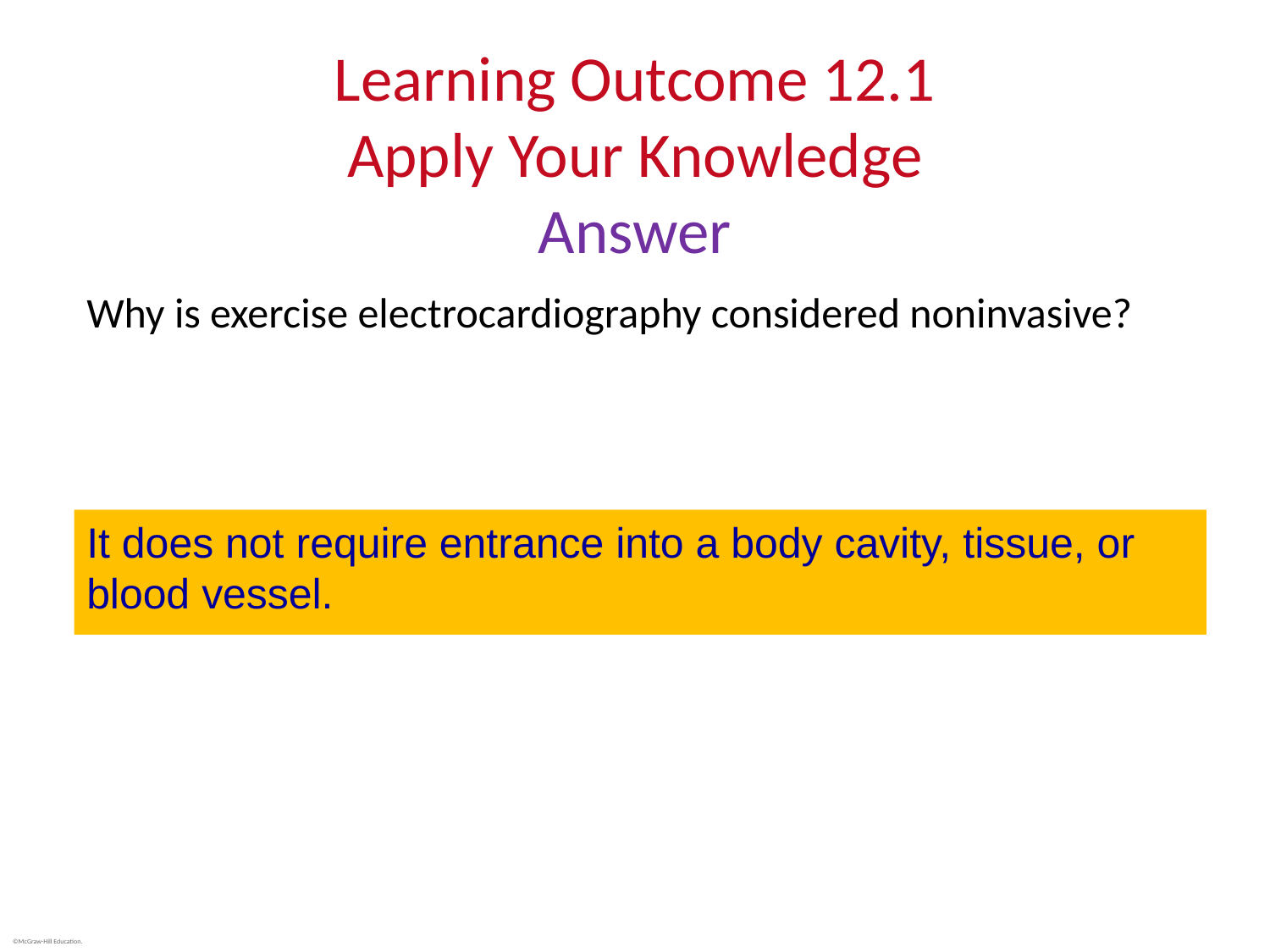

# Learning Outcome 12.1 Apply Your Knowledge Answer
Why is exercise electrocardiography considered noninvasive?
It does not require entrance into a body cavity, tissue, or blood vessel.